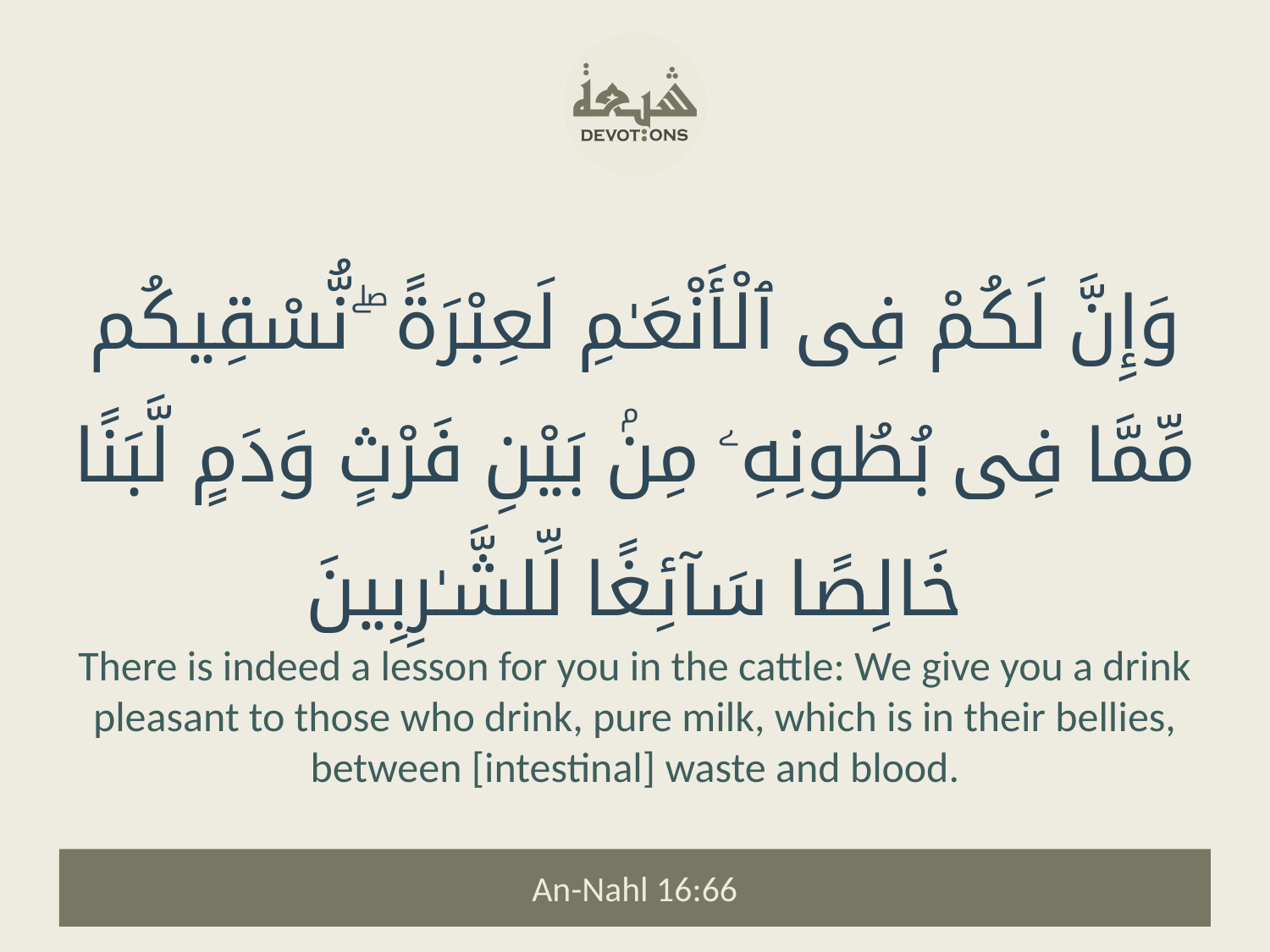

وَإِنَّ لَكُمْ فِى ٱلْأَنْعَـٰمِ لَعِبْرَةً ۖ نُّسْقِيكُم مِّمَّا فِى بُطُونِهِۦ مِنۢ بَيْنِ فَرْثٍ وَدَمٍ لَّبَنًا خَالِصًا سَآئِغًا لِّلشَّـٰرِبِينَ
There is indeed a lesson for you in the cattle: We give you a drink pleasant to those who drink, pure milk, which is in their bellies, between [intestinal] waste and blood.
An-Nahl 16:66